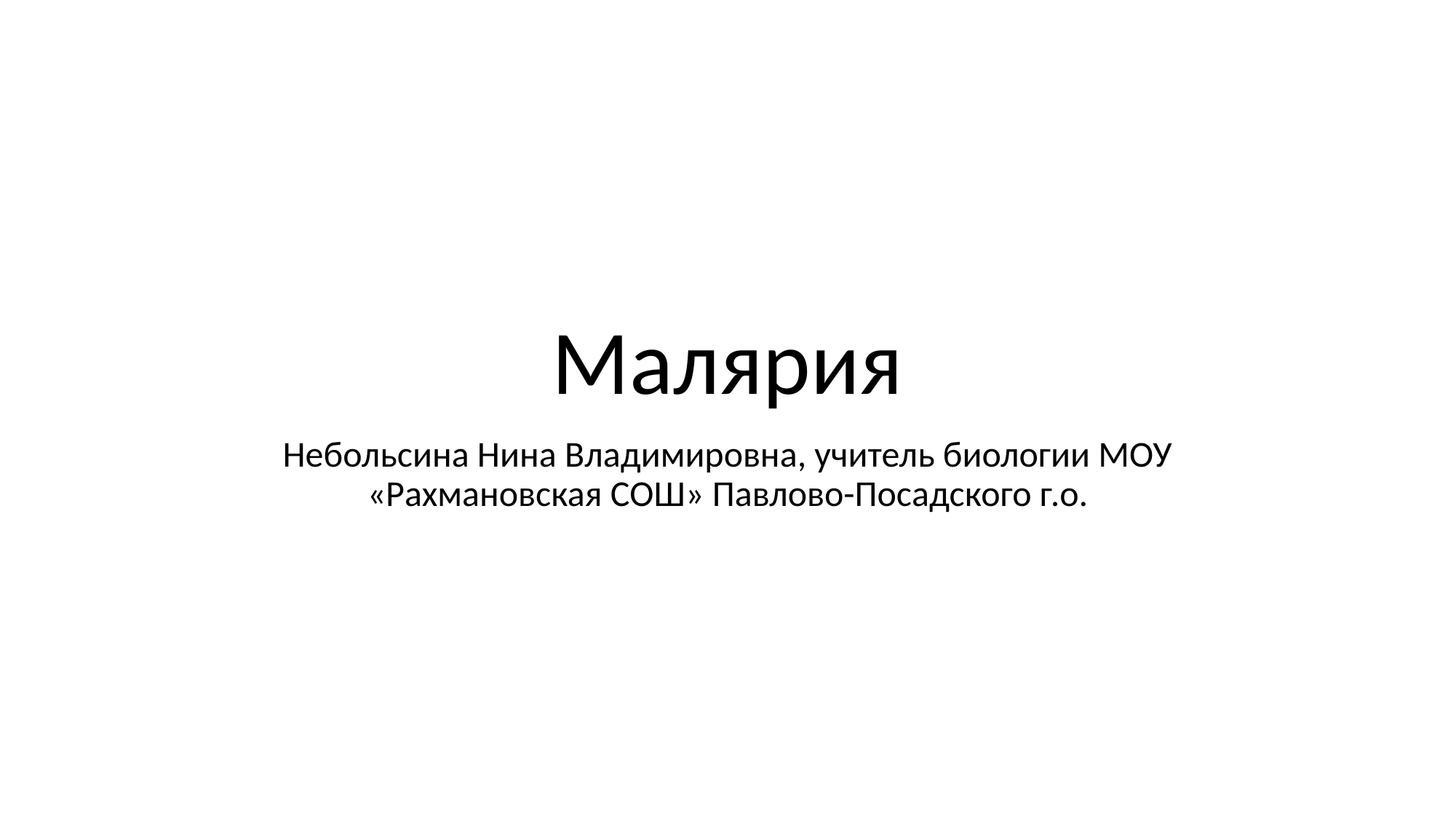

# Малярия
Небольсина Нина Владимировна, учитель биологии МОУ «Рахмановская СОШ» Павлово-Посадского г.о.